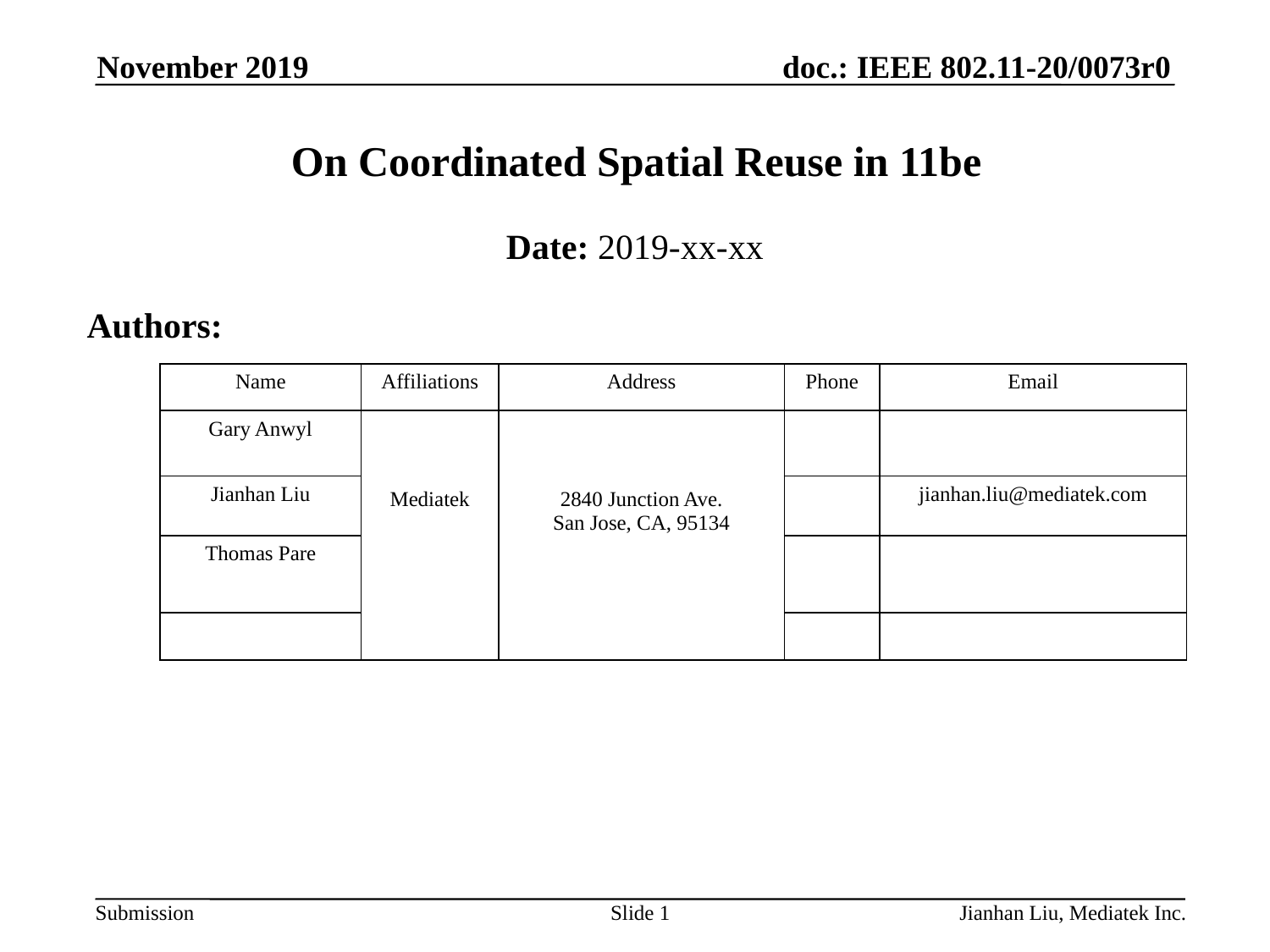

November 2019
# On Coordinated Spatial Reuse in 11be
Date: 2019-xx-xx
Authors:
| Name | Affiliations | Address | Phone | Email |
| --- | --- | --- | --- | --- |
| Gary Anwyl | Mediatek | 2840 Junction Ave. San Jose, CA, 95134 |  |  |
| Jianhan Liu |  |  |  | jianhan.liu@mediatek.com |
| Thomas Pare |  |  |  |  |
|  |  |  |  |  |
Slide 1
Jianhan Liu, Mediatek Inc.